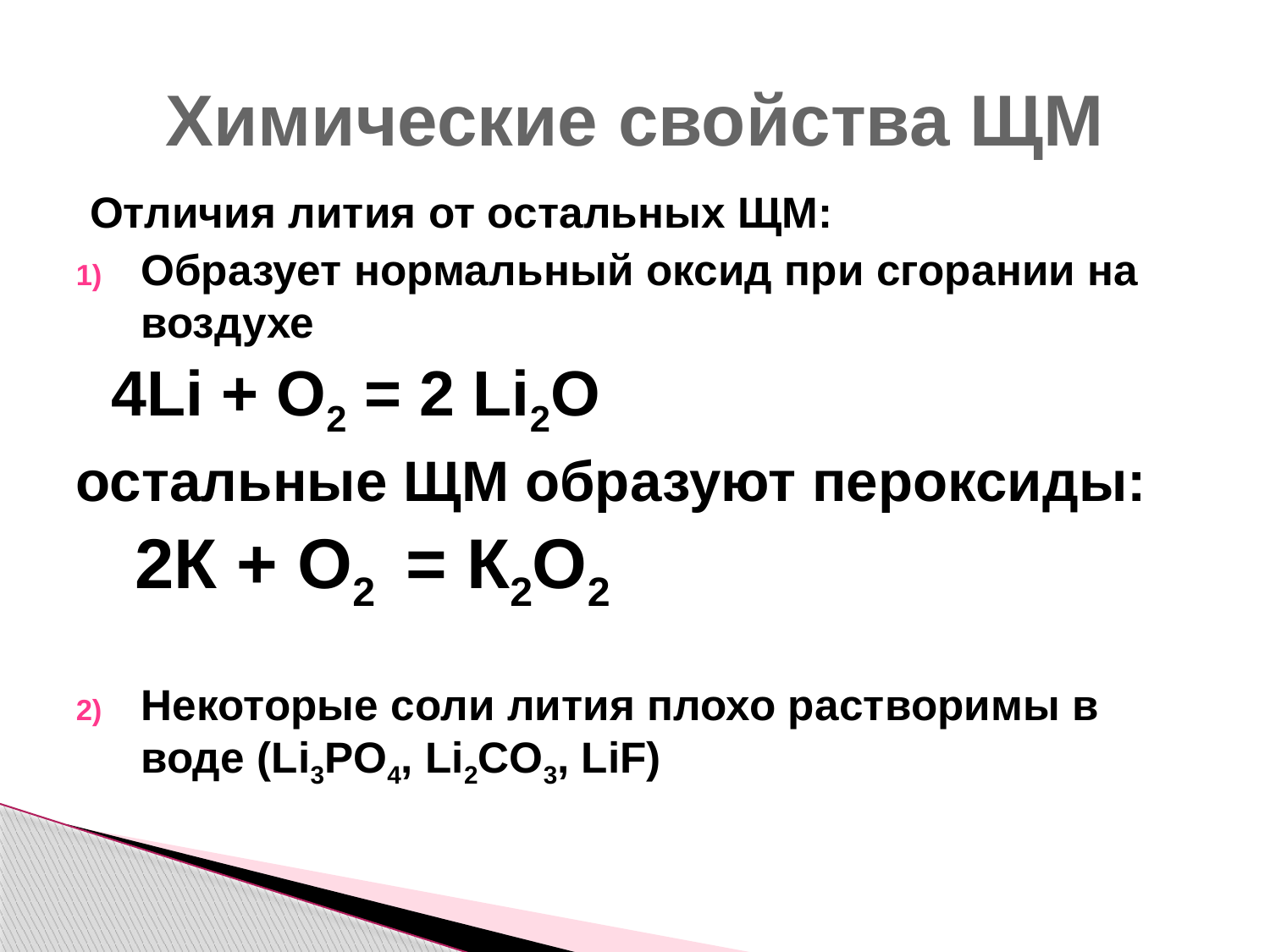

# Химические свойства ЩМ
Отличия лития от остальных ЩМ:
Образует нормальный оксид при сгорании на воздухе
  4Li + O2 = 2 Li2O
остальные ЩМ образуют пероксиды:
   2К + О2  = К2О2

Некоторые соли лития плохо растворимы в воде (Li3PO4, Li2CO3, LiF)